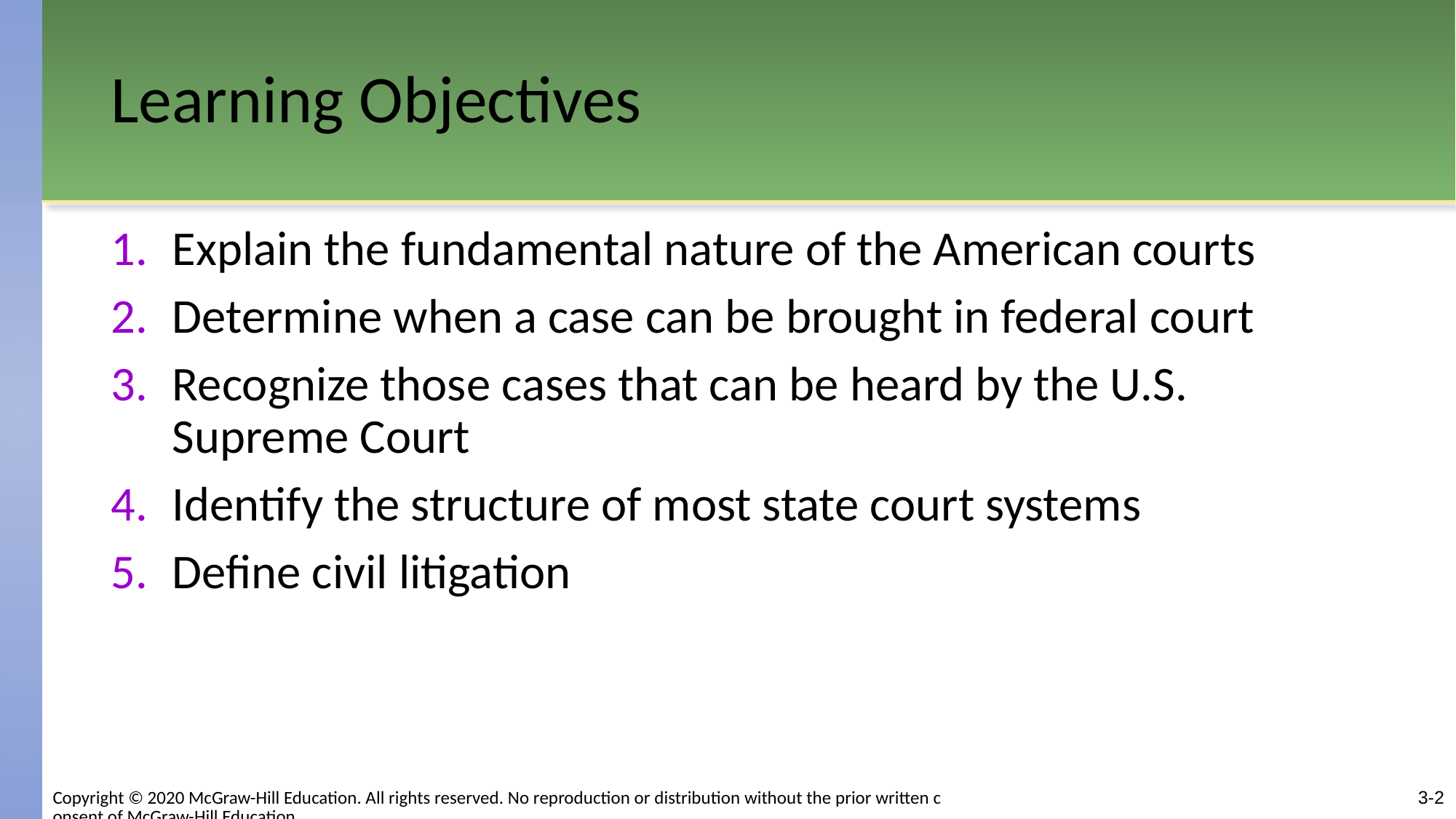

# Learning Objectives
Explain the fundamental nature of the American courts
Determine when a case can be brought in federal court
Recognize those cases that can be heard by the U.S. Supreme Court
Identify the structure of most state court systems
Define civil litigation
3-2
Copyright © 2020 McGraw-Hill Education. All rights reserved. No reproduction or distribution without the prior written consent of McGraw-Hill Education.